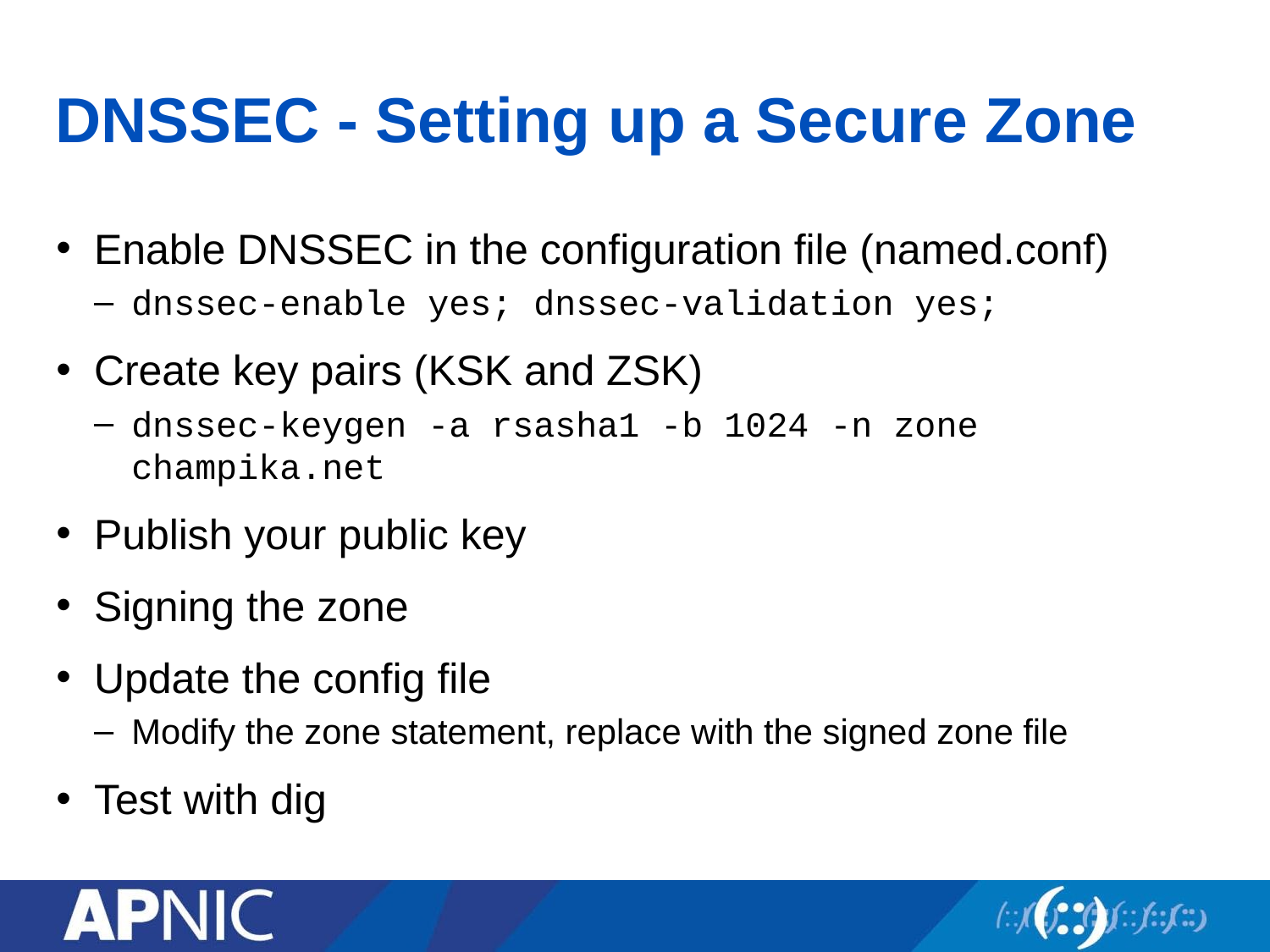

# DNSSEC - Setting up a Secure Zone
Enable DNSSEC in the configuration file (named.conf)
dnssec-enable yes; dnssec-validation yes;
Create key pairs (KSK and ZSK)
dnssec-keygen -a rsasha1 -b 1024 -n zone champika.net
Publish your public key
Signing the zone
Update the config file
Modify the zone statement, replace with the signed zone file
Test with dig